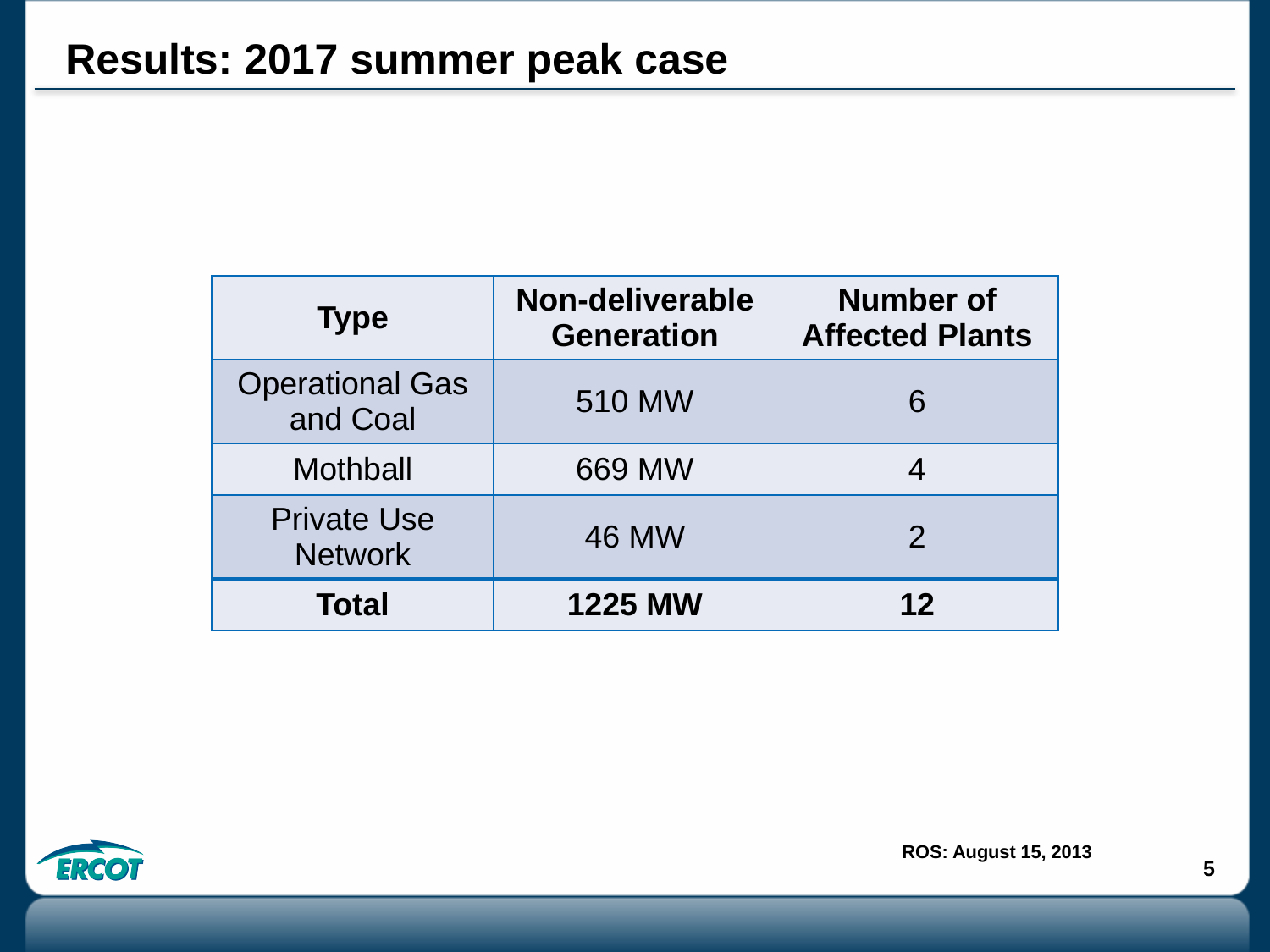

# Results: 2017 summer peak case
| Type | Non-deliverable Generation | Number of Affected Plants |
| --- | --- | --- |
| Operational Gas and Coal | 510 MW | 6 |
| Mothball | 669 MW | 4 |
| Private Use Network | 46 MW | 2 |
| Total | 1225 MW | 12 |